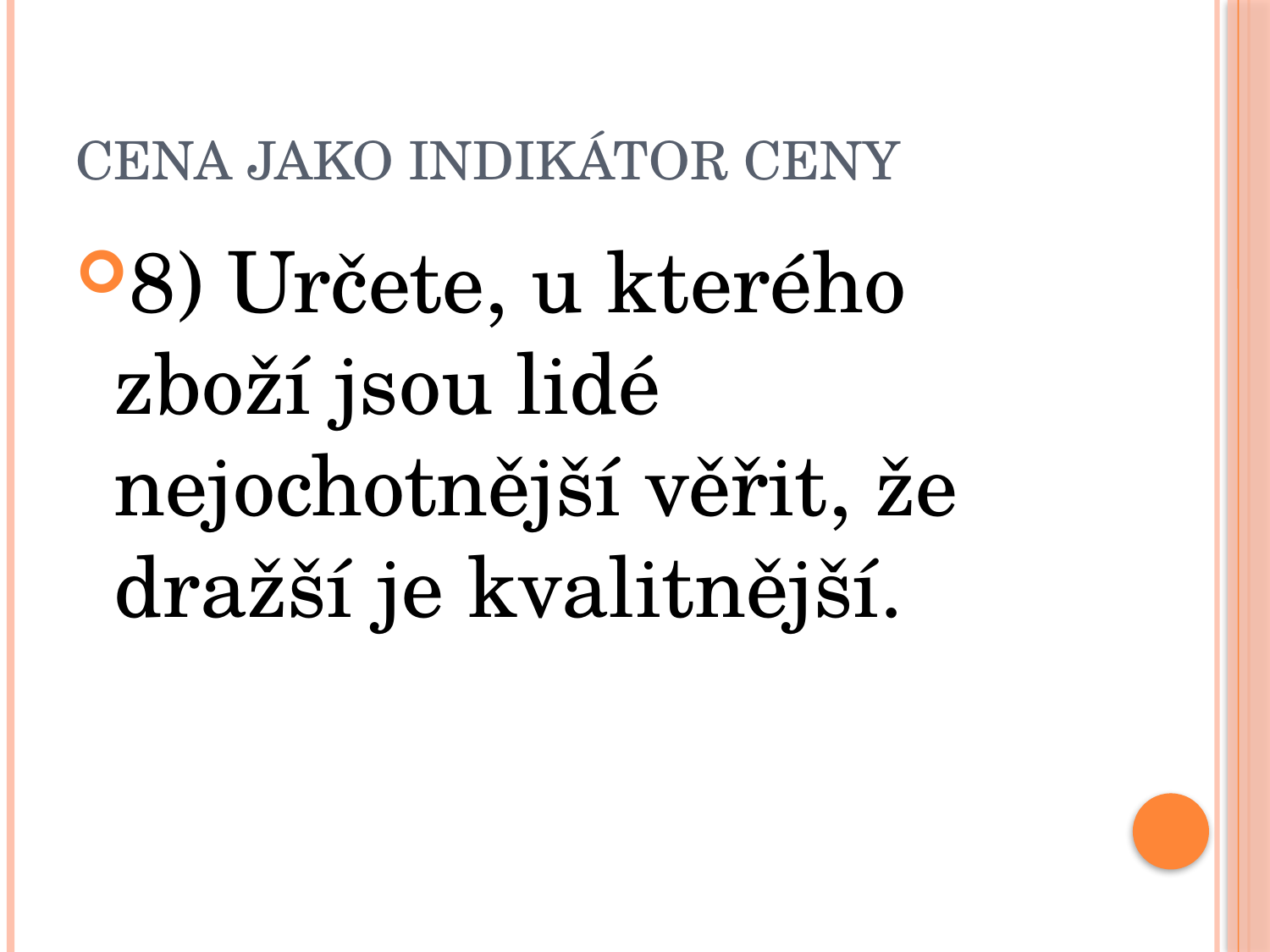

# Cena jako indikátor ceny
8) Určete, u kterého zboží jsou lidé nejochotnější věřit, že dražší je kvalitnější.